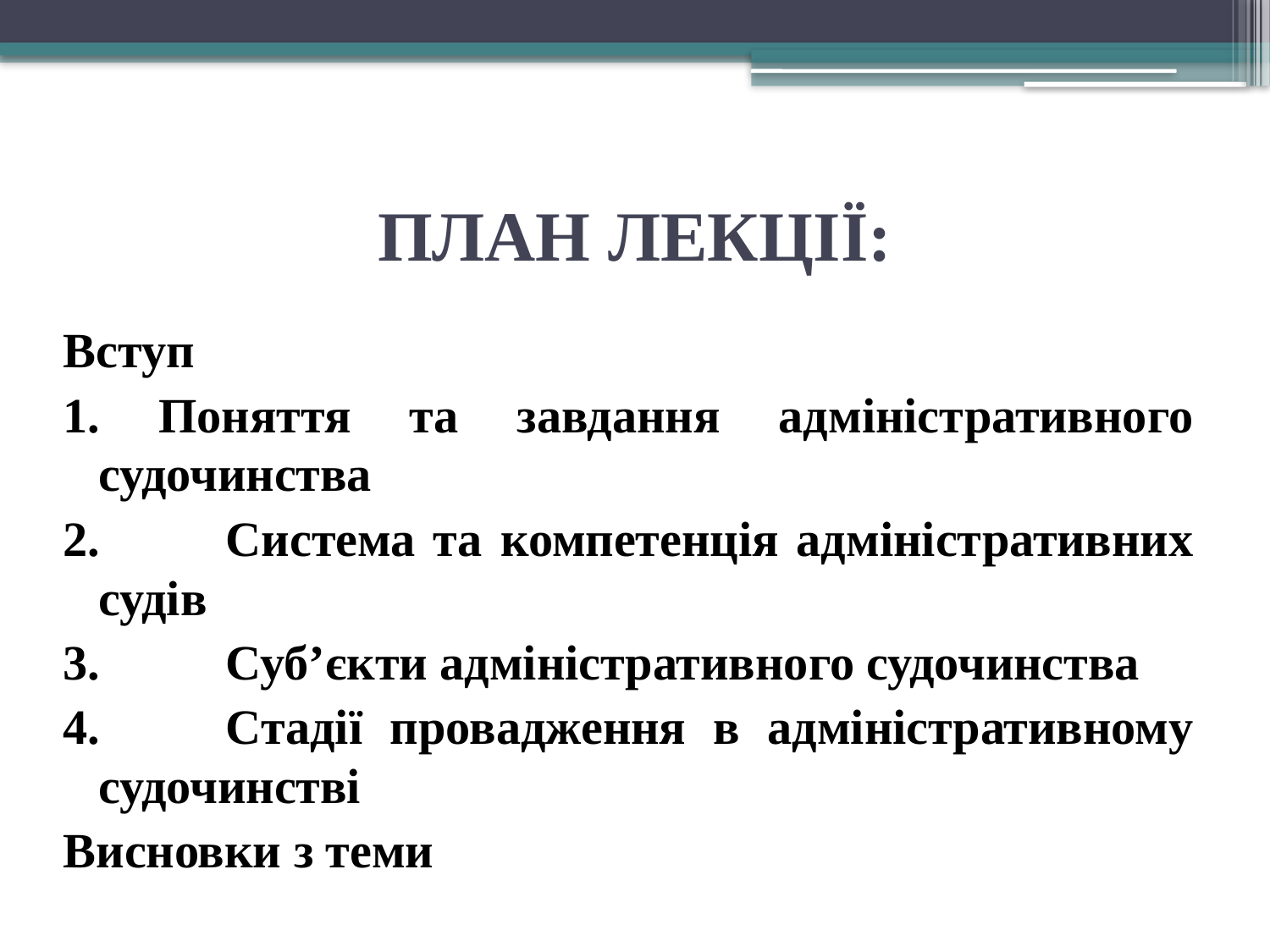

# ПЛАН ЛЕКЦІЇ:
Вступ
1. Поняття та завдання адміністративного судочинства
2.	Система та компетенція адміністративних судів
3.	Суб’єкти адміністративного судочинства
4.	Стадії провадження в адміністративному судочинстві
Висновки з теми